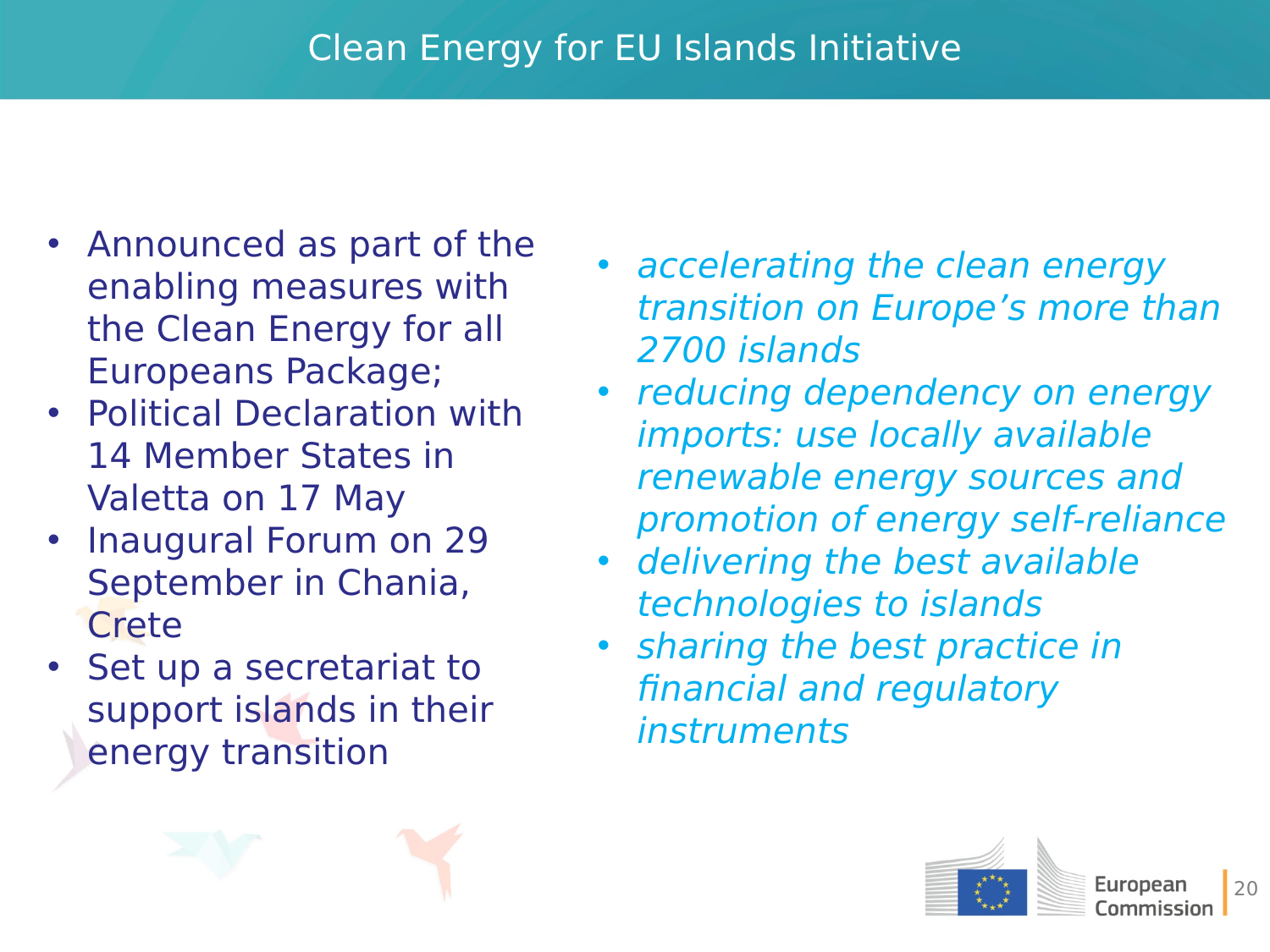

# Clean Energy for EU Islands Initiative

Announced as part of the enabling measures with the Clean Energy for all Europeans Package;
Political Declaration with 14 Member States in Valetta on 17 May
Inaugural Forum on 29 September in Chania, Crete
Set up a secretariat to support islands in their energy transition

accelerating the clean energy transition on Europe’s more than 2700 islands
reducing dependency on energy imports: use locally available renewable energy sources and promotion of energy self-reliance
delivering the best available technologies to islands
sharing the best practice in financial and regulatory instruments